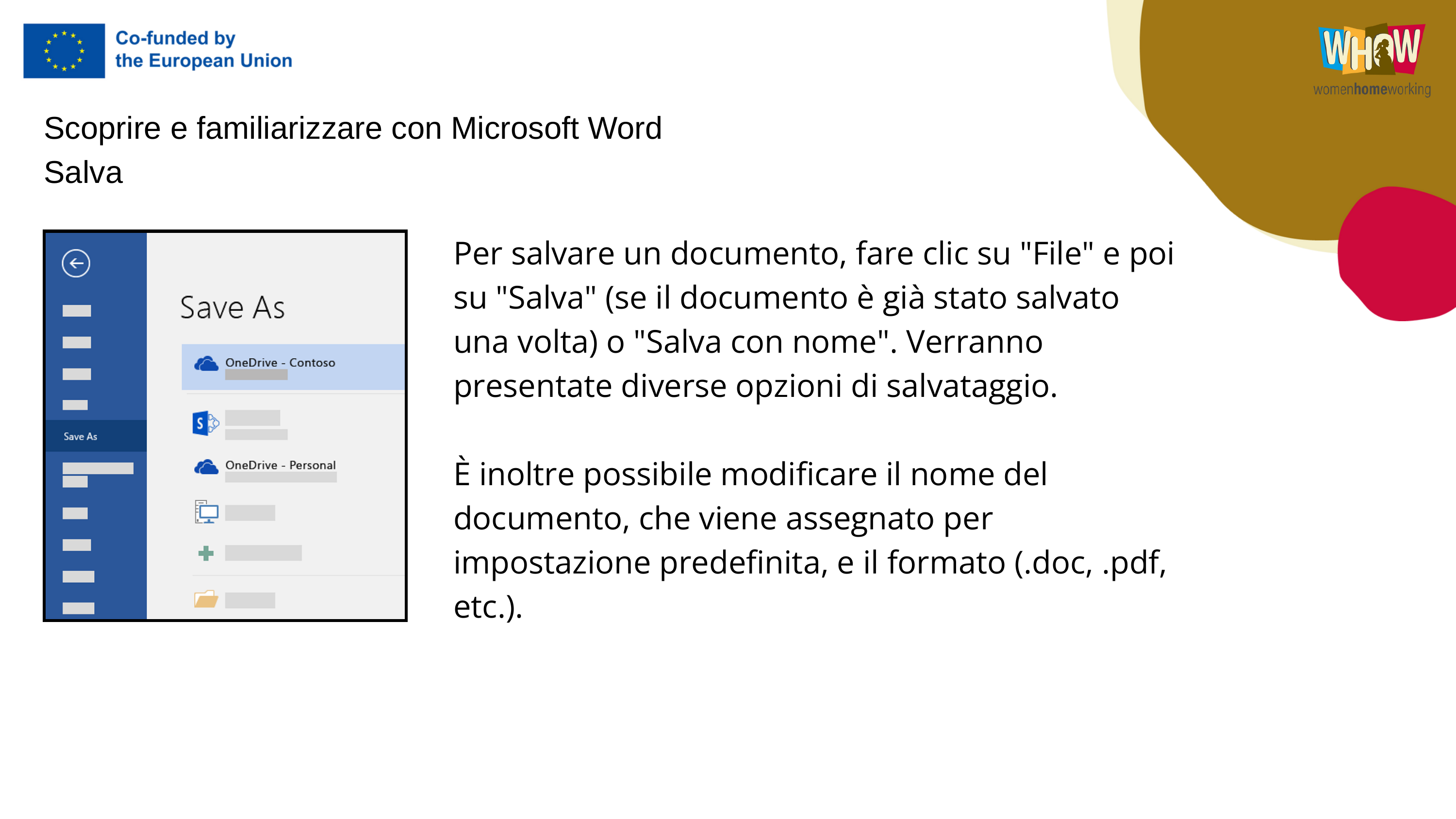

Scoprire e familiarizzare con Microsoft Word
Salva
Per salvare un documento, fare clic su "File" e poi su "Salva" (se il documento è già stato salvato una volta) o "Salva con nome". Verranno presentate diverse opzioni di salvataggio.

È inoltre possibile modificare il nome del documento, che viene assegnato per impostazione predefinita, e il formato (.doc, .pdf, etc.).